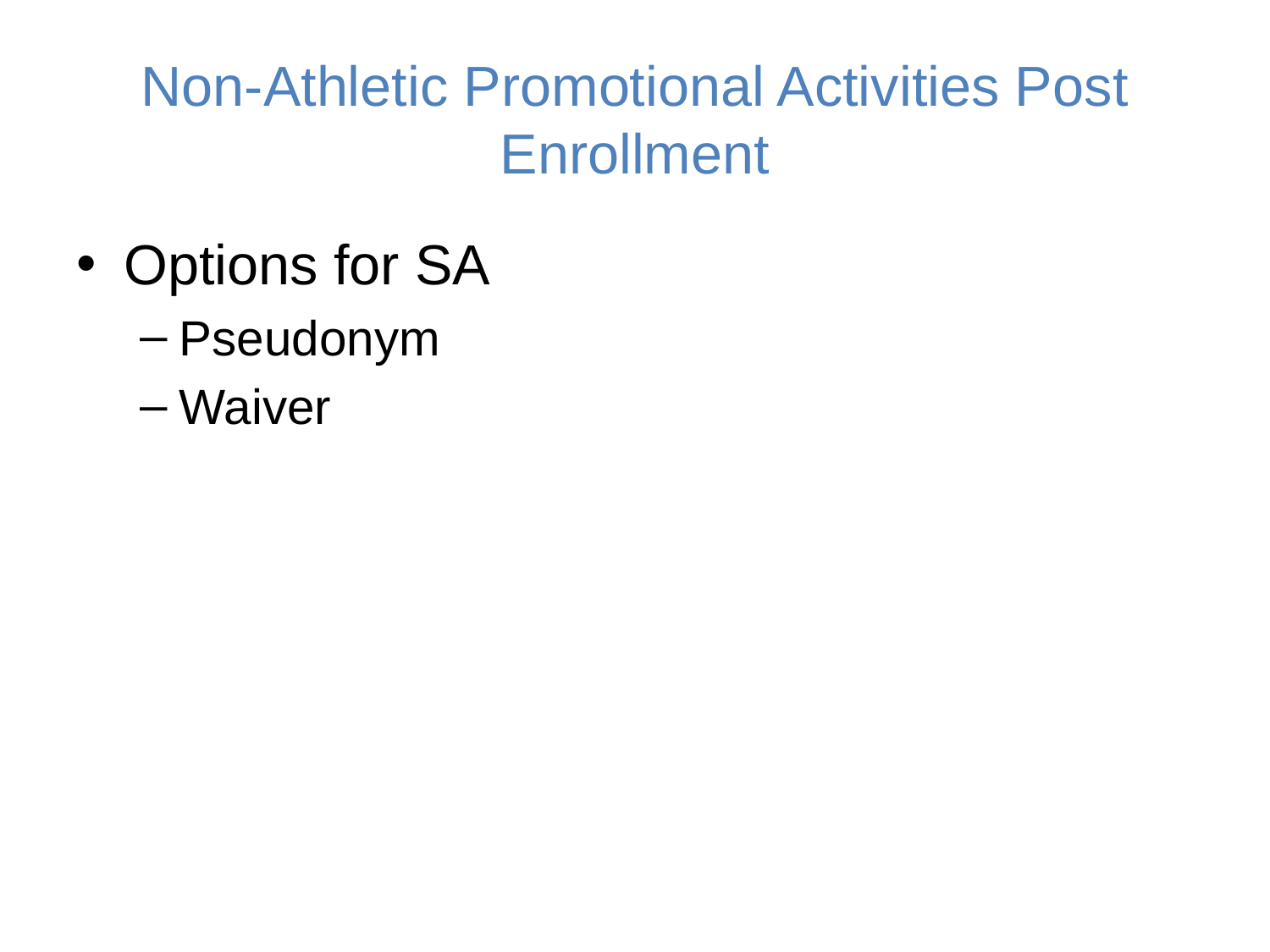

# Non-Athletic Promotional Activities Post Enrollment
Options for SA
Pseudonym
Waiver